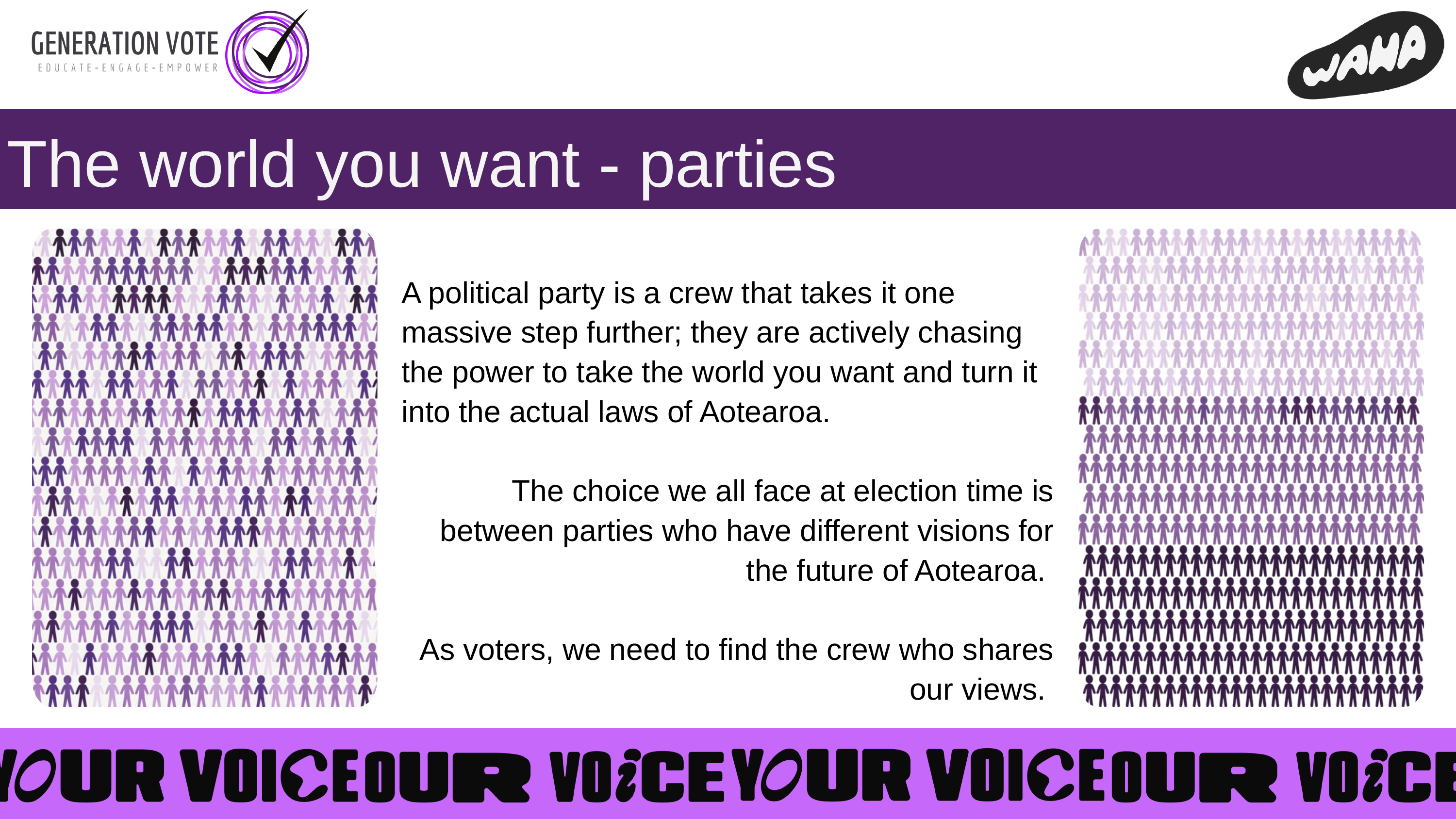

The world you want - parties

A political party is a crew that takes it one massive step further; they are actively chasing the power to take the world you want and turn it into the actual laws of Aotearoa.

The choice we all face at election time is between parties who have different visions for the future of Aotearoa.

As voters, we need to find the crew who shares our views.